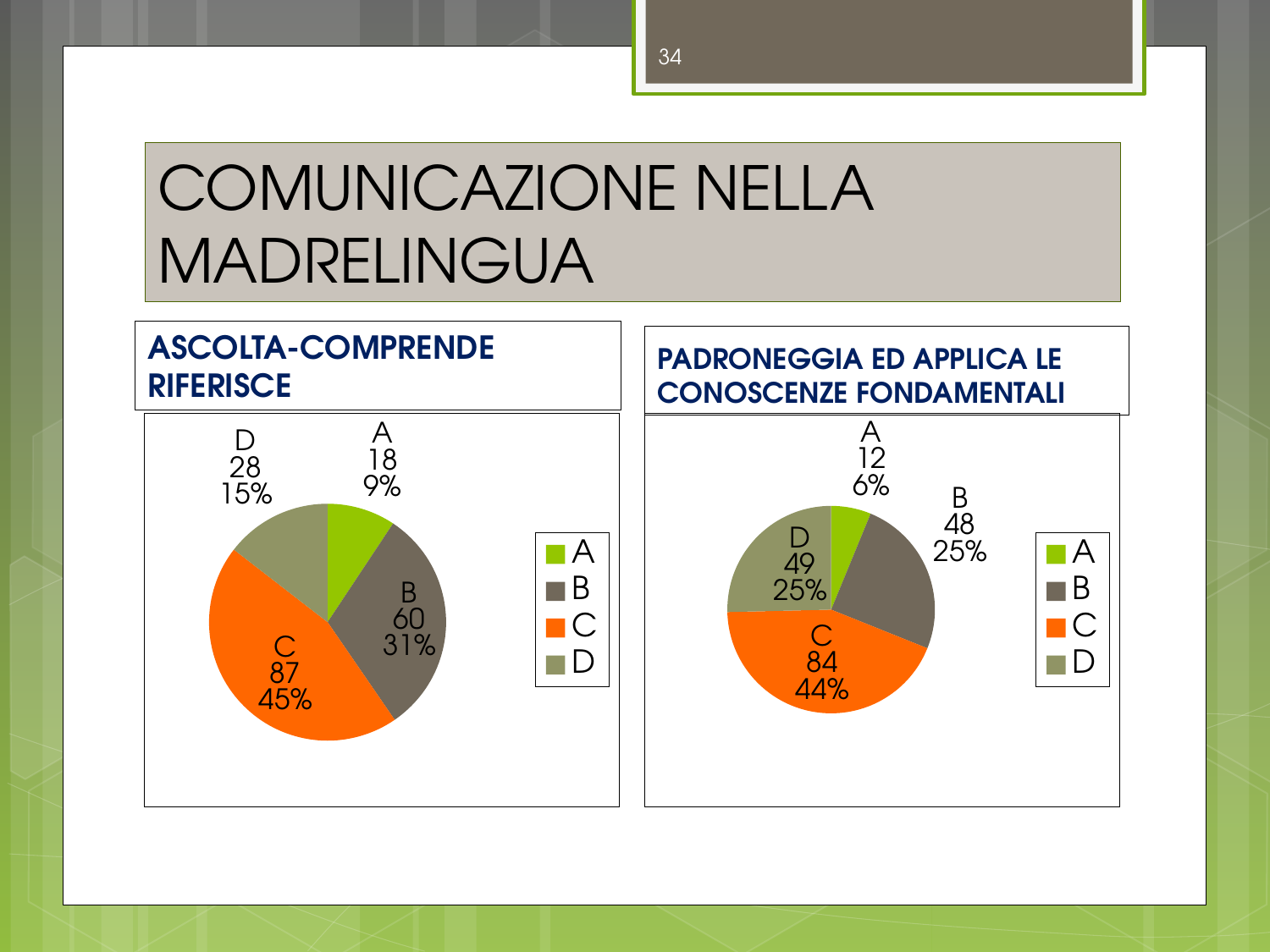

34
# COMUNICAZIONE NELLA MADRELINGUA
ASCOLTA-COMPRENDE RIFERISCE
PADRONEGGIA ED APPLICA LE CONOSCENZE FONDAMENTALI

### Chart

| Category | Vendite |
|---|---|
| A | 18.0 |
| B | 60.0 |
| C | 87.0 |
| D | 28.0 |

### Chart

| Category | Vendite |
|---|---|
| A | 12.0 |
| B | 48.0 |
| C | 84.0 |
| D | 49.0 |